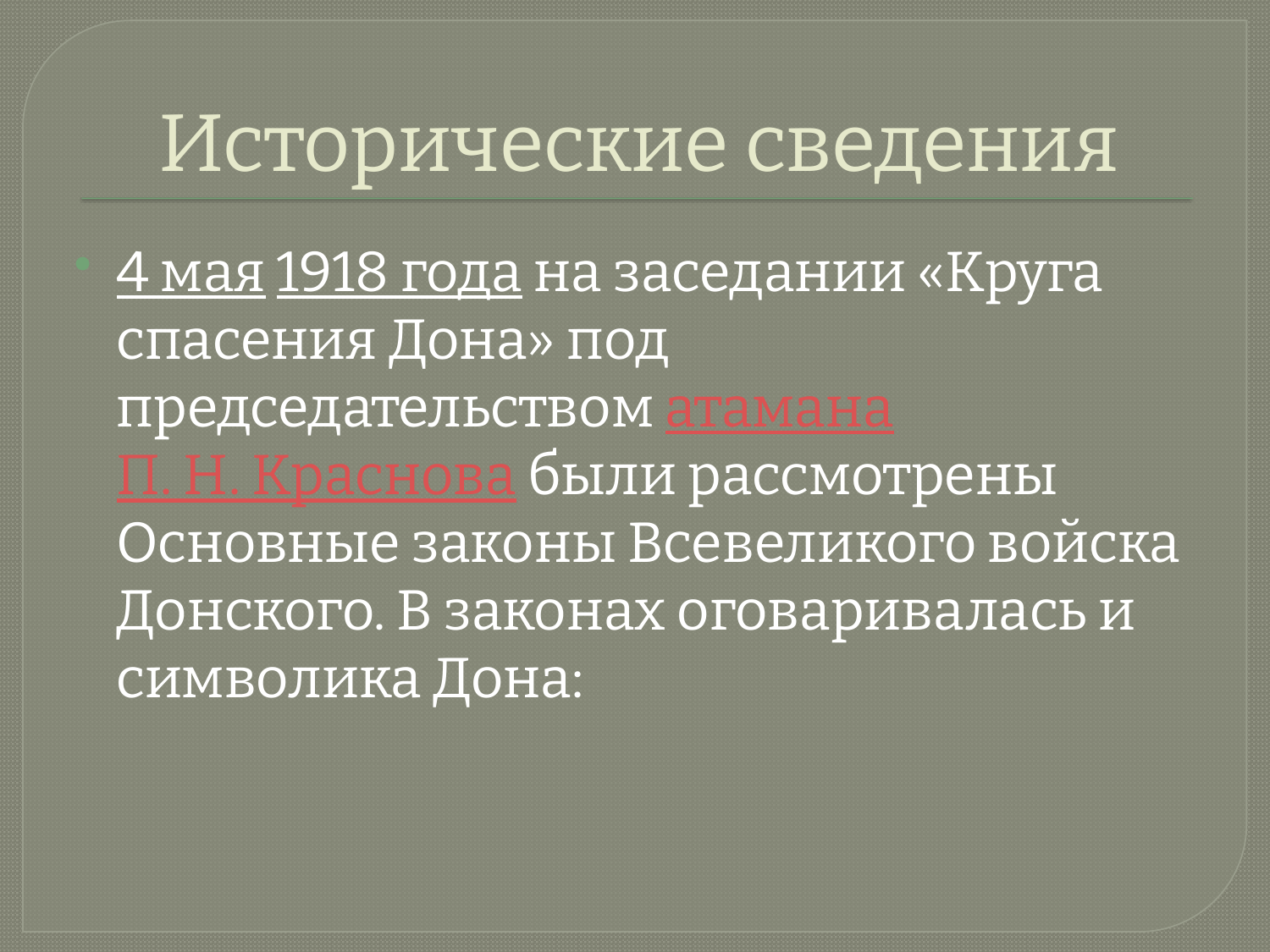

# Исторические сведения
4 мая 1918 года на заседании «Круга спасения Дона» под председательством атамана П. Н. Краснова были рассмотрены Основные законы Всевеликого войска Донского. В законах оговаривалась и символика Дона: